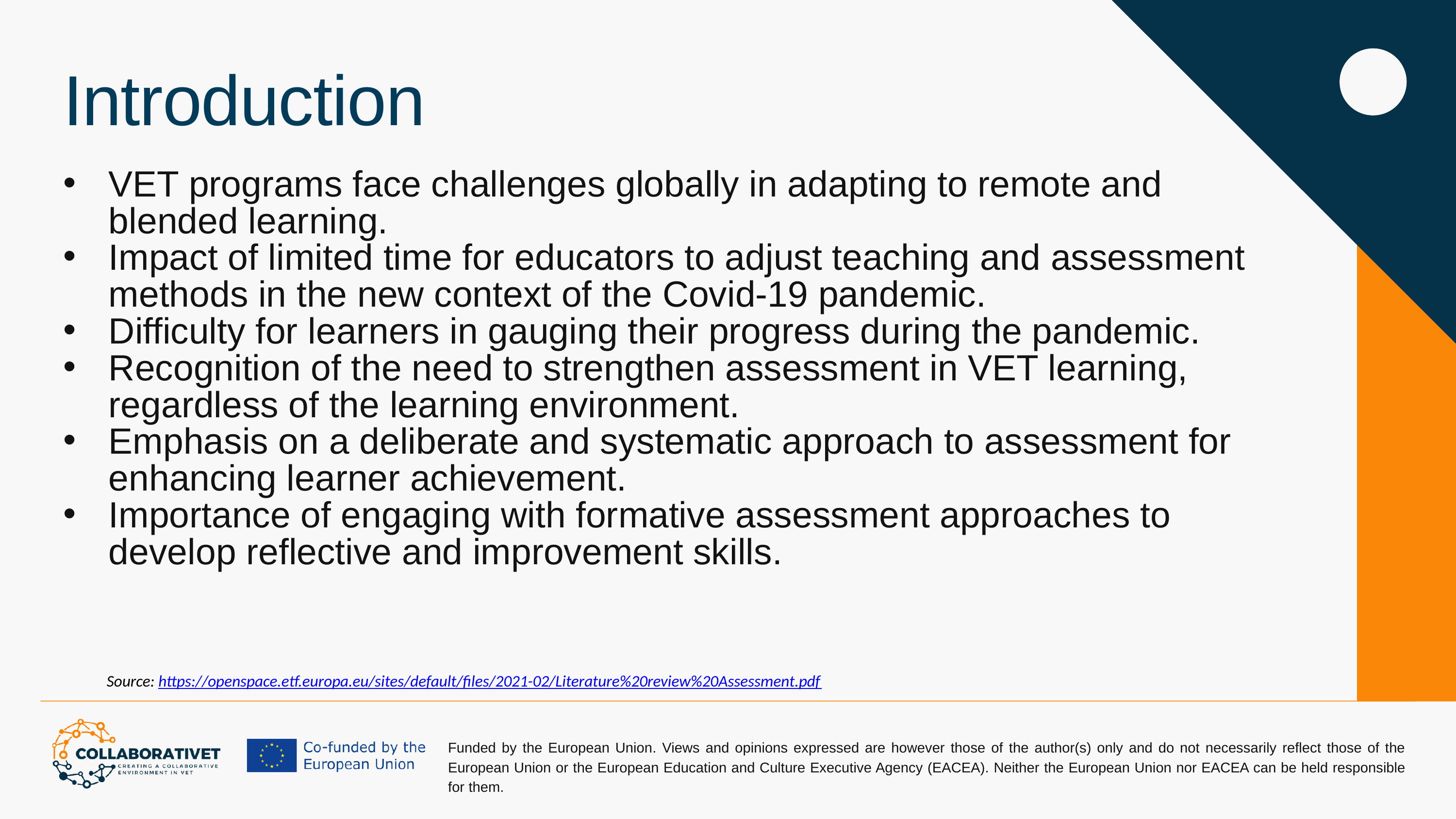

Introduction
VET programs face challenges globally in adapting to remote and blended learning.
Impact of limited time for educators to adjust teaching and assessment methods in the new context of the Covid-19 pandemic.
Difficulty for learners in gauging their progress during the pandemic.
Recognition of the need to strengthen assessment in VET learning, regardless of the learning environment.
Emphasis on a deliberate and systematic approach to assessment for enhancing learner achievement.
Importance of engaging with formative assessment approaches to develop reflective and improvement skills.
Source: https://openspace.etf.europa.eu/sites/default/files/2021-02/Literature%20review%20Assessment.pdf

Funded by the European Union. Views and opinions expressed are however those of the author(s) only and do not necessarily reflect those of the European Union or the European Education and Culture Executive Agency (EACEA). Neither the European Union nor EACEA can be held responsible for them.